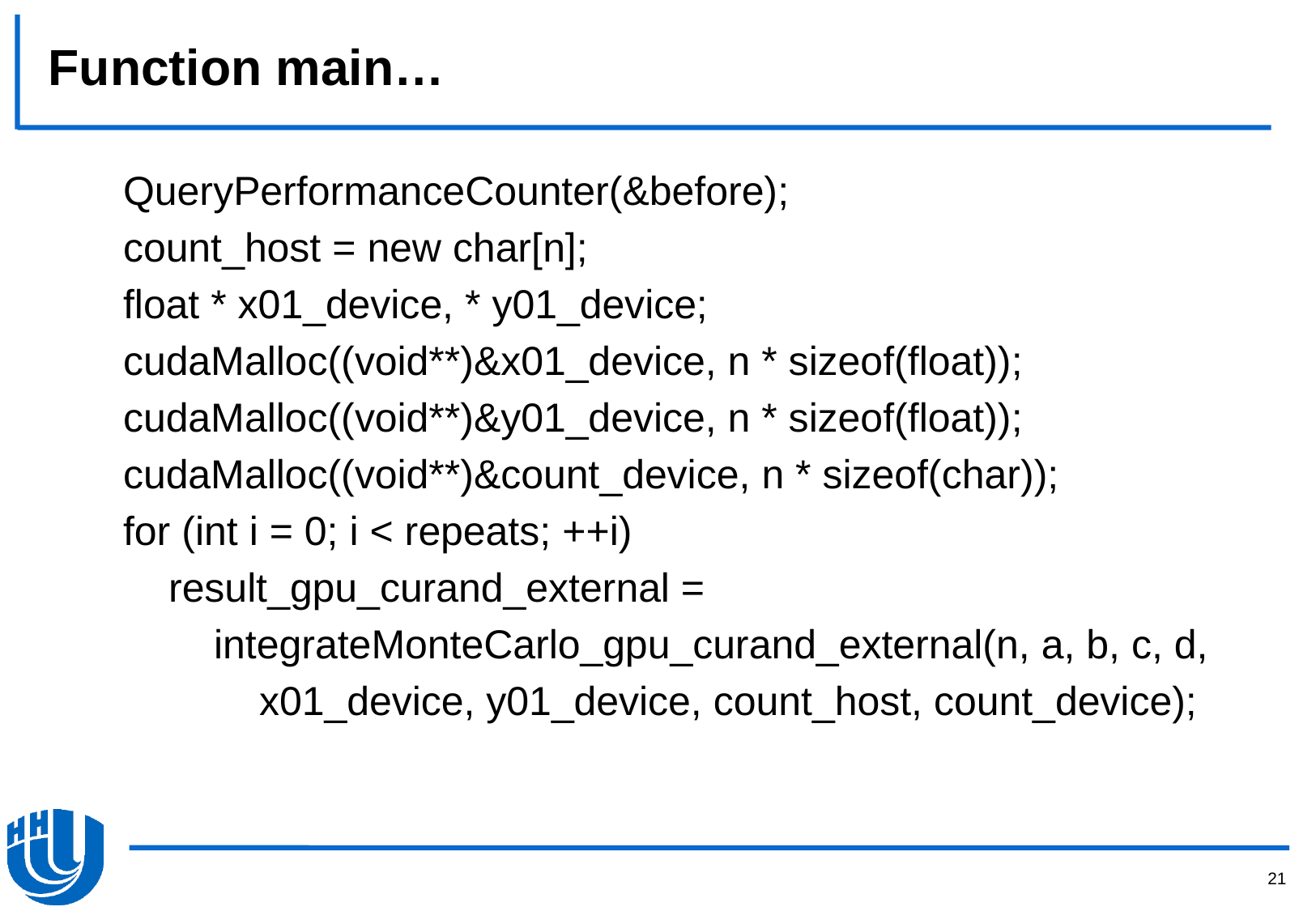

# Function main…
    QueryPerformanceCounter(&before);
    count_host = new char[n];
    float * x01_device, * y01_device;
    cudaMalloc((void**)&x01_device, n * sizeof(float));
    cudaMalloc((void**)&y01_device, n * sizeof(float));
    cudaMalloc((void**)&count_device, n * sizeof(char));
    for (int i = 0; i < repeats; ++i)
        result_gpu_curand_external =
            integrateMonteCarlo_gpu_curand_external(n, a, b, c, d,
                x01_device, y01_device, count_host, count_device);
21